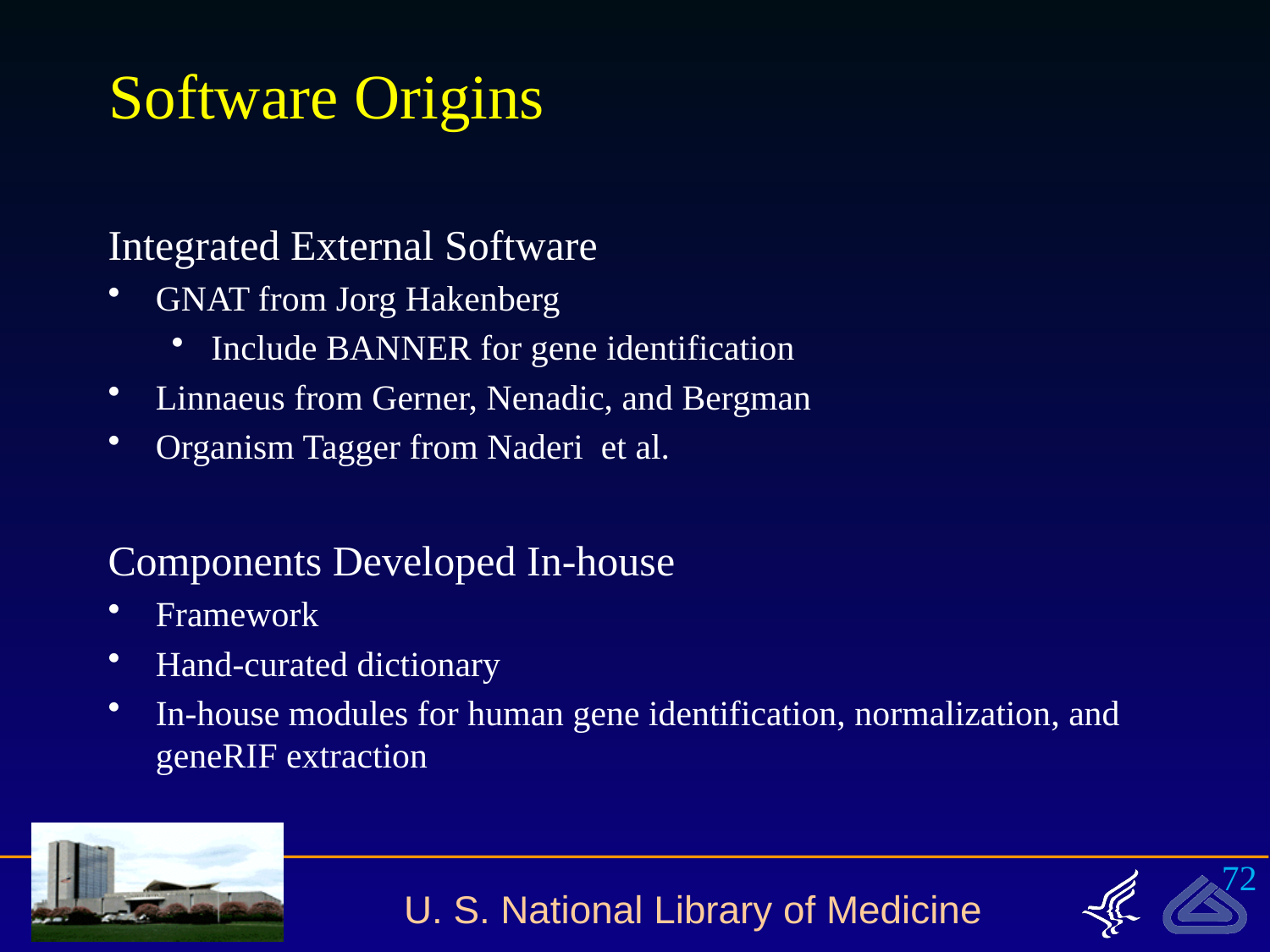

# Software Origins
Integrated External Software
GNAT from Jorg Hakenberg
Include BANNER for gene identification
Linnaeus from Gerner, Nenadic, and Bergman
Organism Tagger from Naderi  et al.

Components Developed In-house
Framework
Hand-curated dictionary
In-house modules for human gene identification, normalization, and geneRIF extraction

72